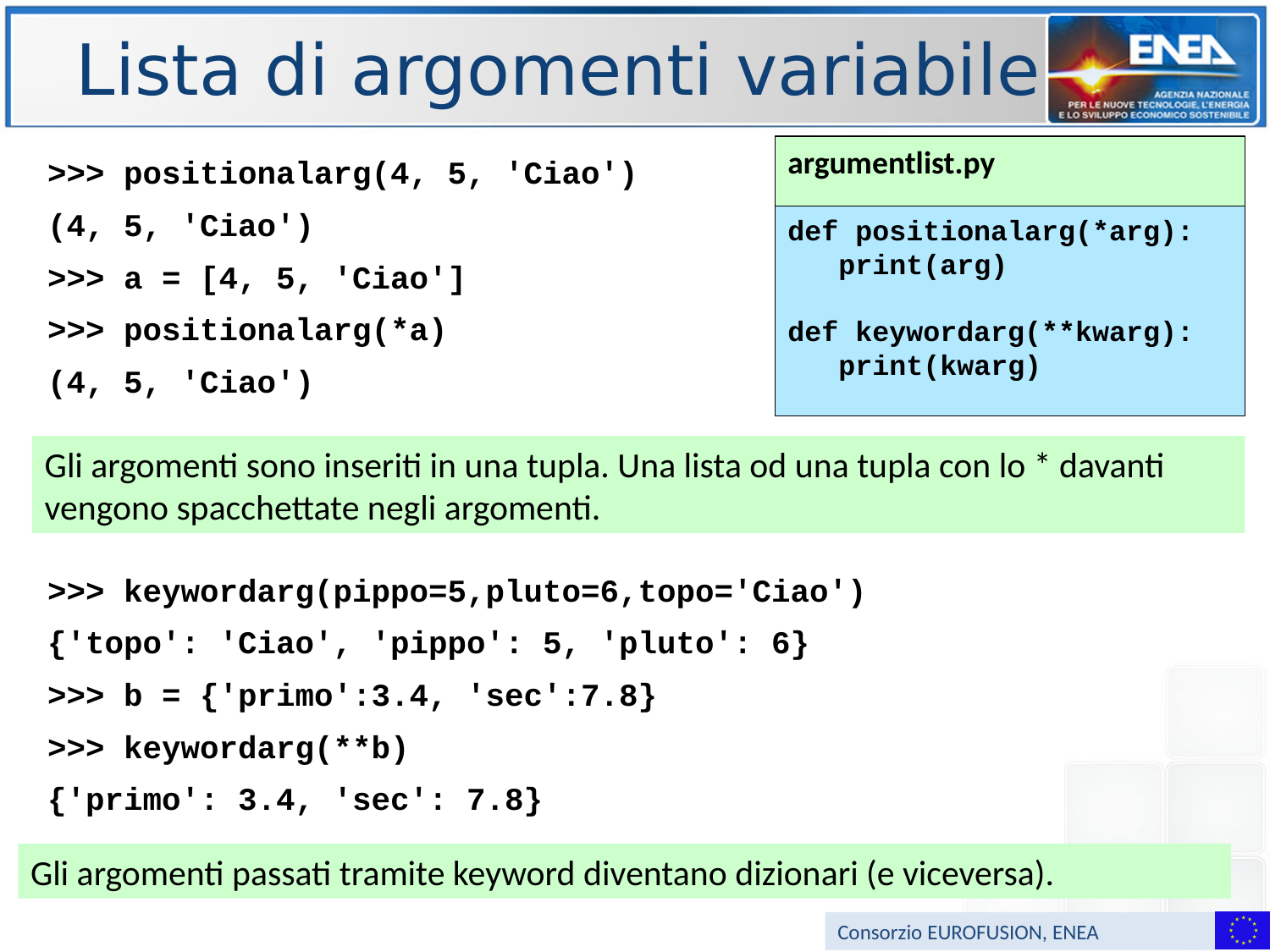

# Lista di argomenti variabile
argumentlist.py
def positionalarg(*arg):
   print(arg)

def keywordarg(**kwarg):
   print(kwarg)
>>> positionalarg(4, 5, 'Ciao')
(4, 5, 'Ciao')
>>> a = [4, 5, 'Ciao']
>>> positionalarg(*a)
(4, 5, 'Ciao')

>>> keywordarg(pippo=5,pluto=6,topo='Ciao')
{'topo': 'Ciao', 'pippo': 5, 'pluto': 6}
>>> b = {'primo':3.4, 'sec':7.8}
>>> keywordarg(**b)
{'primo': 3.4, 'sec': 7.8}

Gli argomenti sono inseriti in una tupla. Una lista od una tupla con lo * davanti vengono spacchettate negli argomenti.
Gli argomenti passati tramite keyword diventano dizionari (e viceversa).